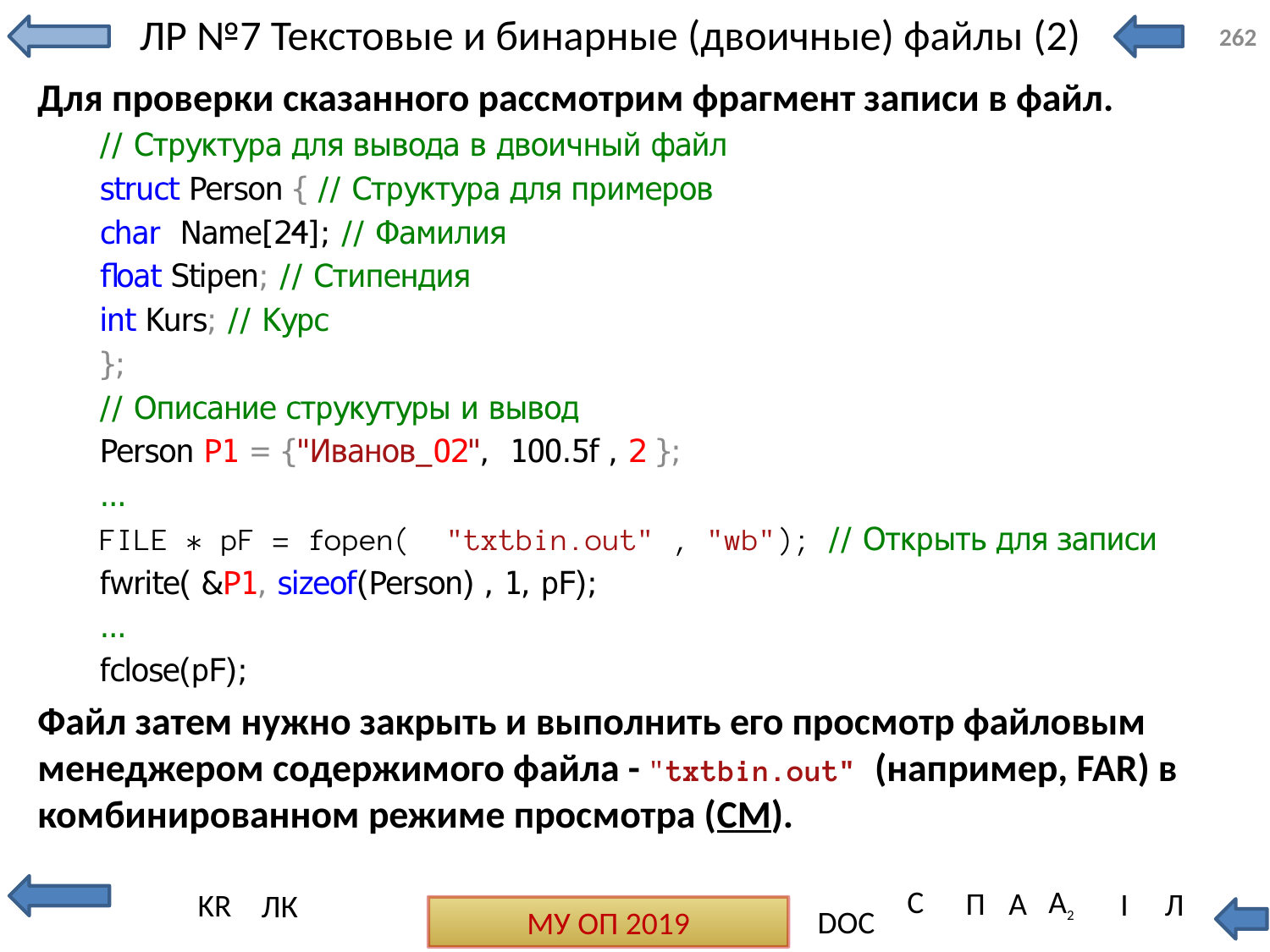

# ЛР №7 Текстовые и бинарные (двоичные) файлы (2)
262
Для проверки сказанного рассмотрим фрагмент записи в файл.
// Структура для вывода в двоичный файл
struct Person { // Структура для примеров
char  Name[24]; // Фамилия
float Stipen; // Стипендия
int Kurs; // Курс
};
// Описание струкутуры и вывод
Person P1 = {"Иванов_02",  100.5f , 2 };
…
FILE * pF = fopen(  "txtbin.out" , "wb"); // Открыть для записи
fwrite( &P1, sizeof(Person) , 1, pF);
…
fclose(pF);
Файл затем нужно закрыть и выполнить его просмотр файловым менеджером содержимого файла - "txtbin.out" (например, FAR) в комбинированном режиме просмотра (СМ).